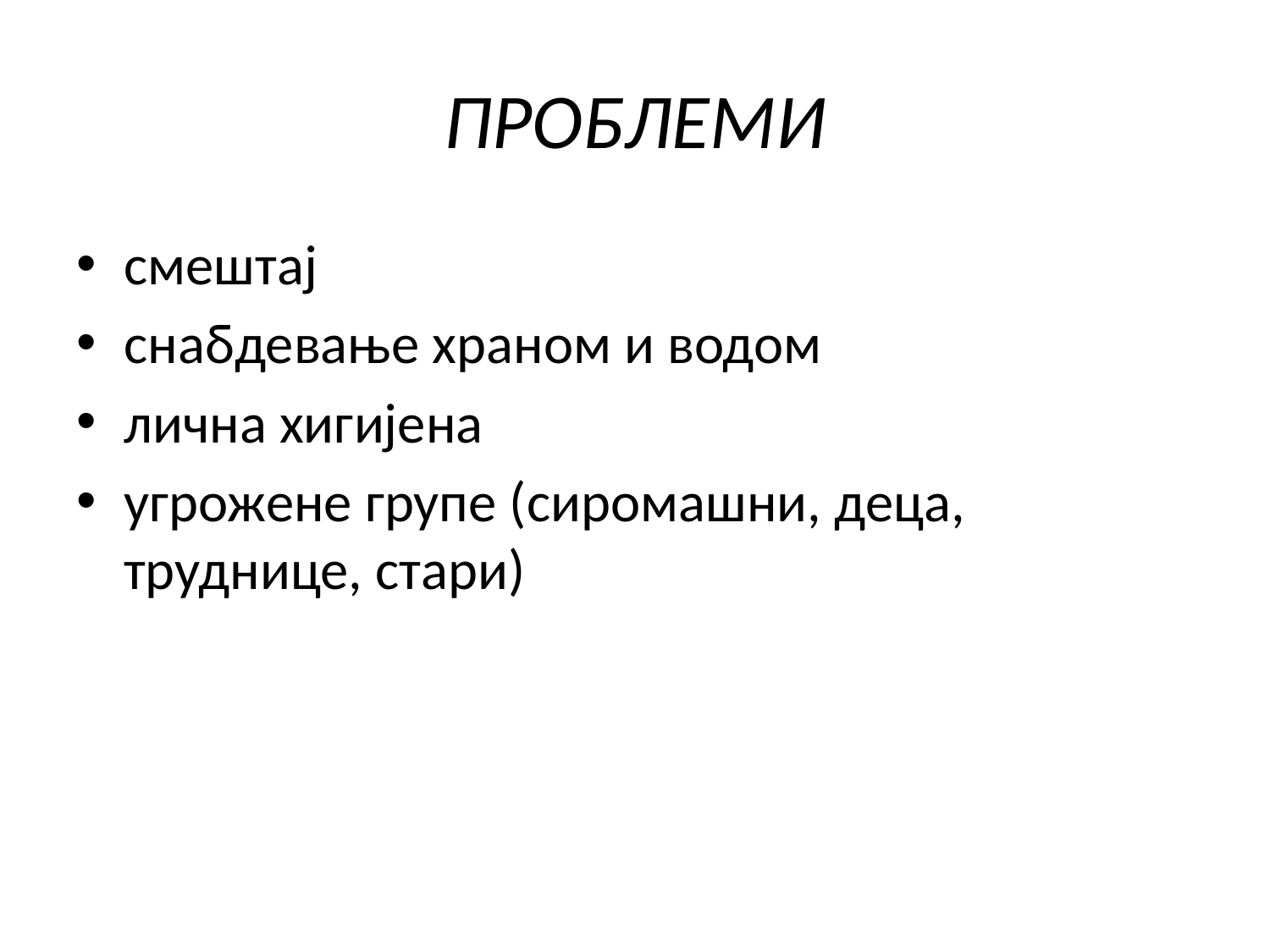

# ПРОБЛЕМИ
смештај
снабдевање храном и водом
лична хигијена
угрожене групе (сиромашни, деца, труднице, стари)